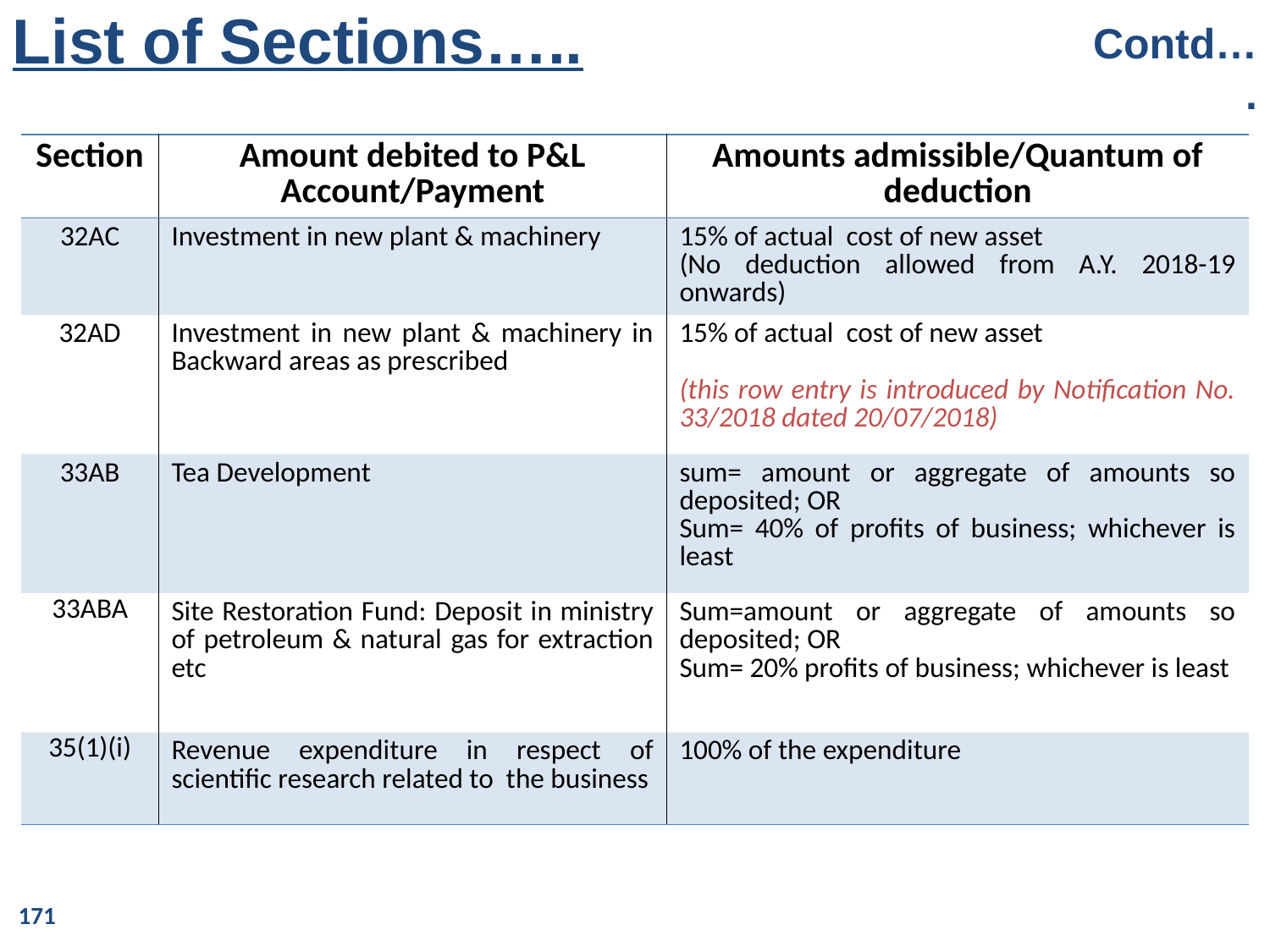

List of Sections…..
Contd….
| Section | Amount debited to P&L Account/Payment | Amounts admissible/Quantum of deduction |
| --- | --- | --- |
| 32AC | Investment in new plant & machinery | 15% of actual cost of new asset (No deduction allowed from A.Y. 2018-19 onwards) |
| 32AD | Investment in new plant & machinery in Backward areas as prescribed | 15% of actual cost of new asset (this row entry is introduced by Notification No. 33/2018 dated 20/07/2018) |
| 33AB | Tea Development | sum= amount or aggregate of amounts so deposited; OR Sum= 40% of profits of business; whichever is least |
| 33ABA | Site Restoration Fund: Deposit in ministry of petroleum & natural gas for extraction etc | Sum=amount or aggregate of amounts so deposited; OR Sum= 20% profits of business; whichever is least |
| 35(1)(i) | Revenue expenditure in respect of scientific research related to the business | 100% of the expenditure |
171